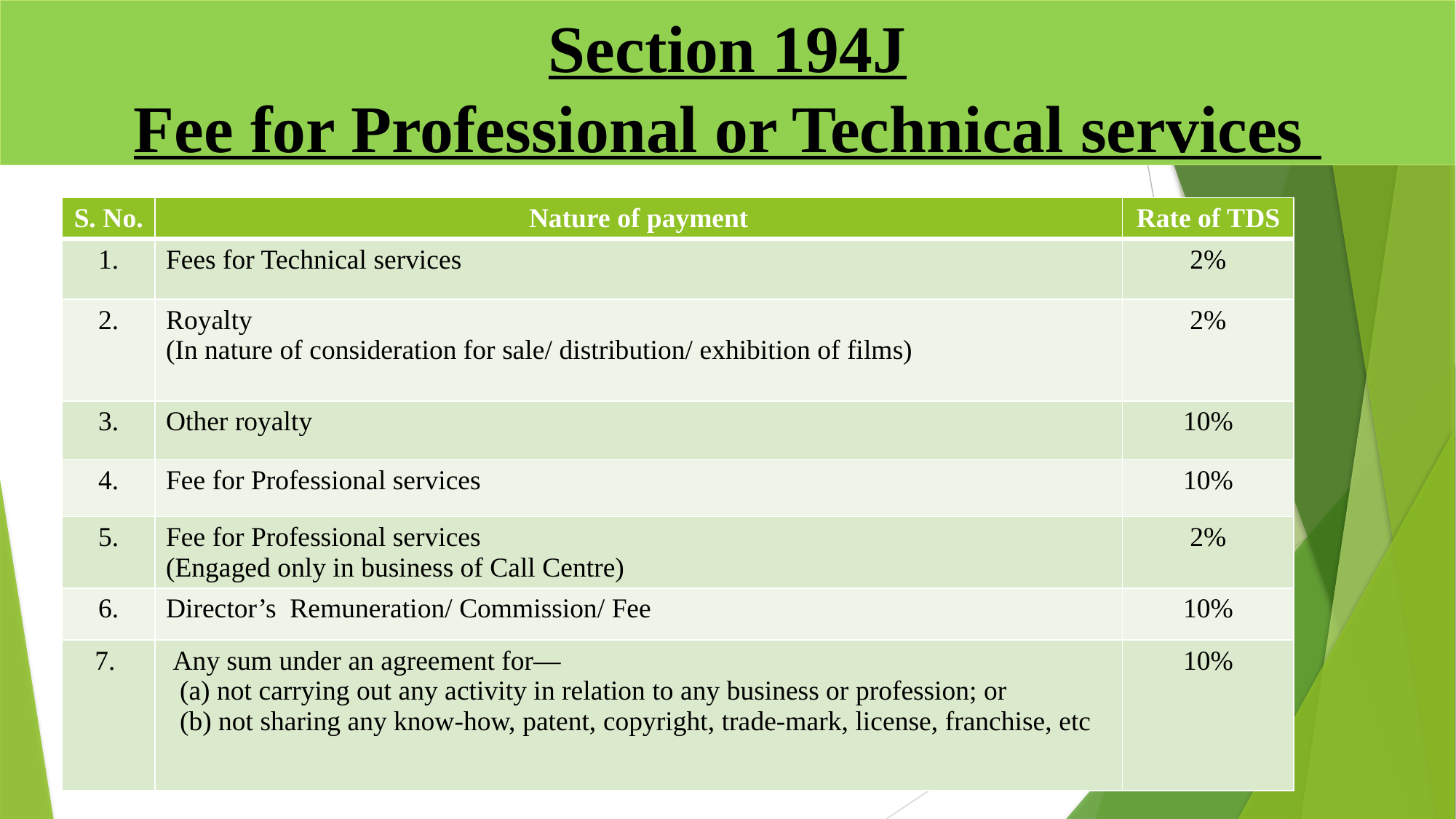

# Section 194J Fee for Professional or Technical services
| S. No. | Nature of payment | Rate of TDS |
| --- | --- | --- |
| 1. | Fees for Technical services | 2% |
| 2. | Royalty (In nature of consideration for sale/ distribution/ exhibition of films) | 2% |
| 3. | Other royalty | 10% |
| 4. | Fee for Professional services | 10% |
| 5. | Fee for Professional services (Engaged only in business of Call Centre) | 2% |
| 6. | Director’s Remuneration/ Commission/ Fee | 10% |
| 7. | Any sum under an agreement for—   (a) not carrying out any activity in relation to any business or profession; or   (b) not sharing any know-how, patent, copyright, trade-mark, license, franchise, etc | 10% |